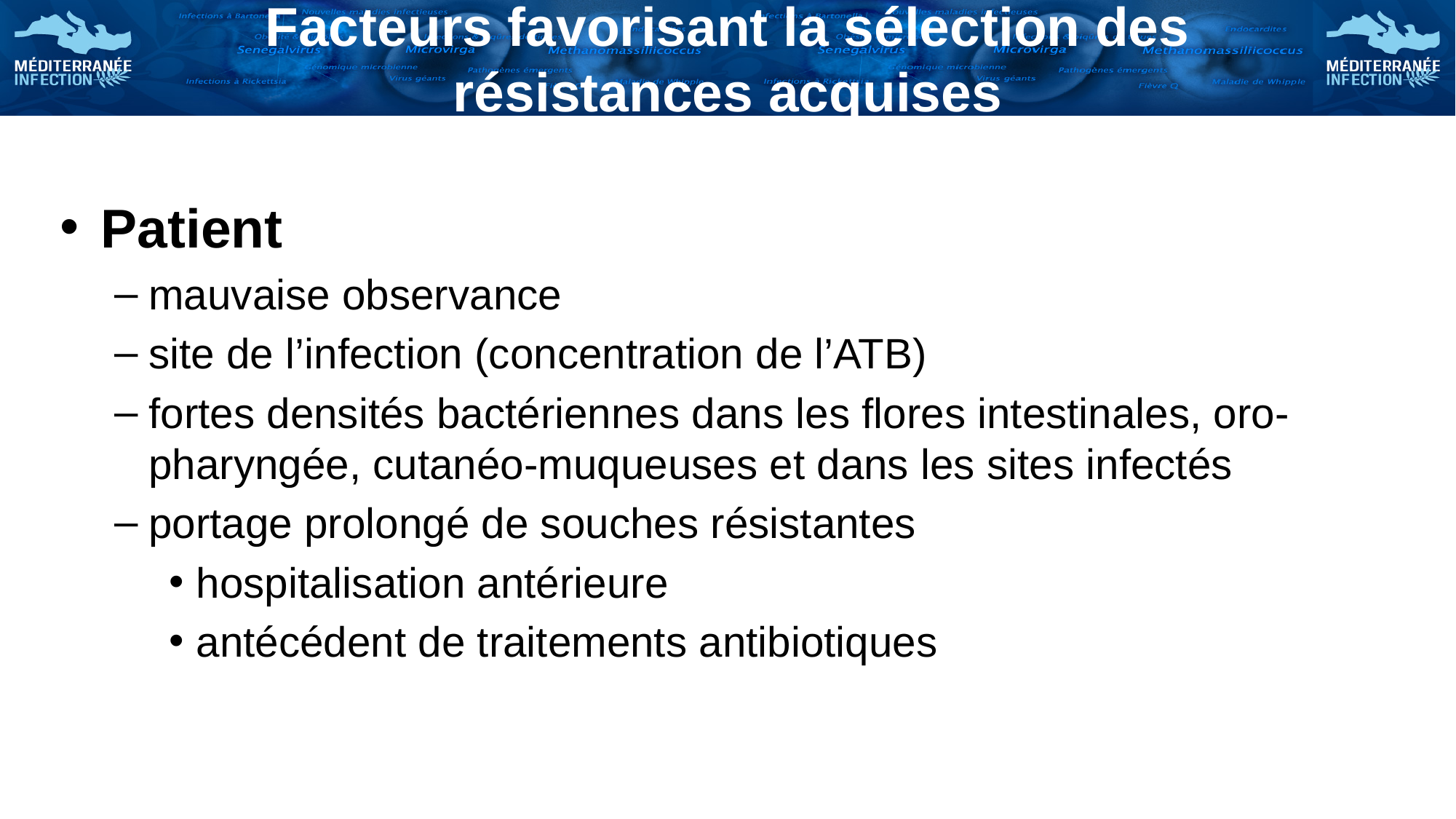

Facteurs favorisant la sélection des résistances acquises
Patient
mauvaise observance
site de l’infection (concentration de l’ATB)
fortes densités bactériennes dans les flores intestinales, oro-pharyngée, cutanéo-muqueuses et dans les sites infectés
portage prolongé de souches résistantes
hospitalisation antérieure
antécédent de traitements antibiotiques